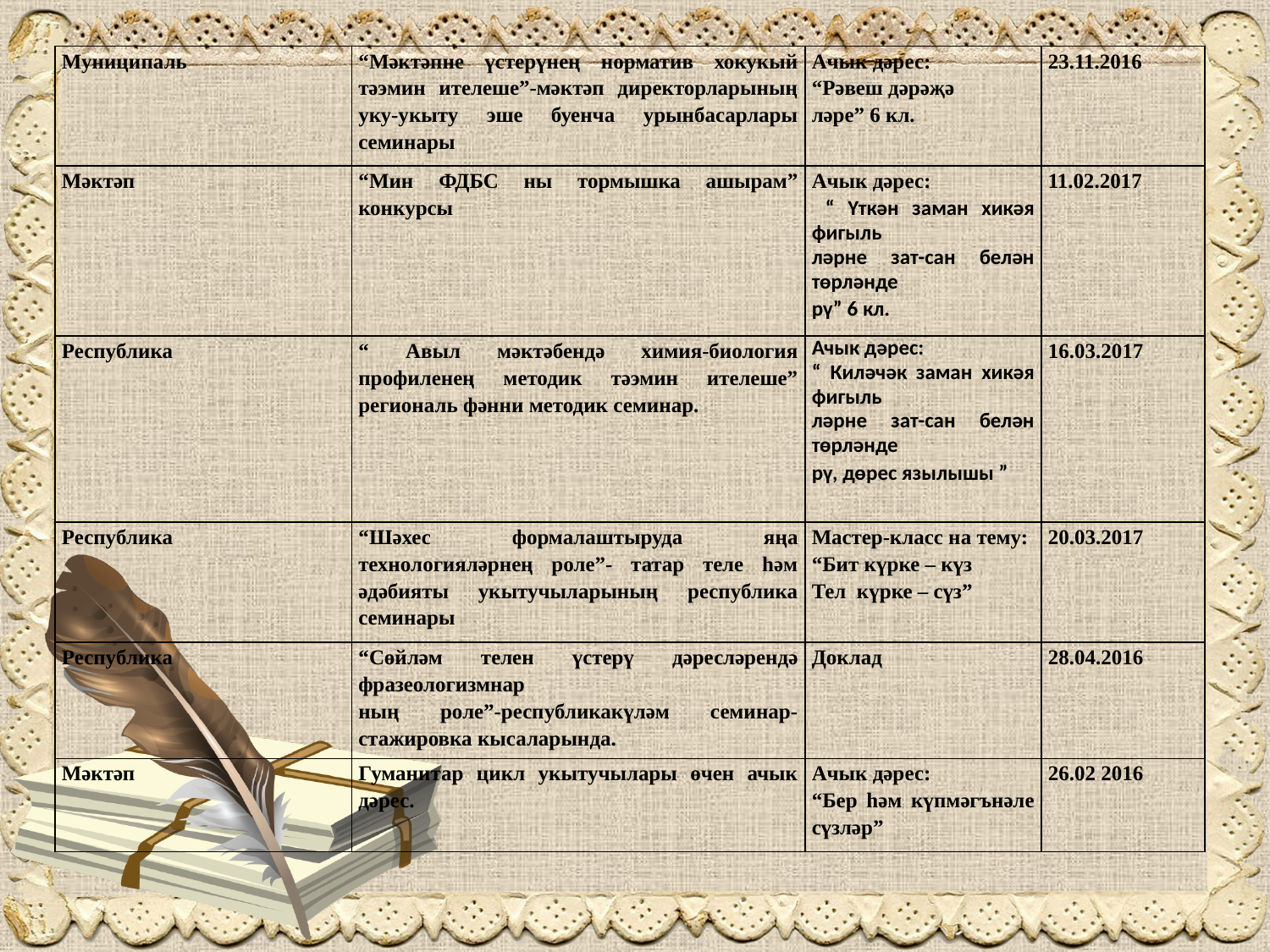

| Муниципаль | “Мәктәпне үстерүнең норматив хокукый тәэмин ителеше”-мәктәп директорларының уку-укыту эше буенча урынбасарлары семинары | Ачык дәрес: “Рәвеш дәрәҗә ләре” 6 кл. | 23.11.2016 |
| --- | --- | --- | --- |
| Мәктәп | “Мин ФДБС ны тормышка ашырам” конкурсы | Ачык дәрес: “ Үткән заман хикәя фигыль ләрне зат-сан белән төрләнде рү” 6 кл. | 11.02.2017 |
| Республика | “ Авыл мәктәбендә химия-биология профиленең методик тәэмин ителеше” региональ фәнни методик семинар. | Ачык дәрес: “ Киләчәк заман хикәя фигыль ләрне зат-сан белән төрләнде рү, дөрес язылышы ” | 16.03.2017 |
| Республика | “Шәхес формалаштыруда яңа технологияләрнең роле”- татар теле һәм әдәбияты укытучыларының республика семинары | Мастер-класс на тему: “Бит күрке – күз Тел күрке – сүз” | 20.03.2017 |
| Республика | “Сөйләм телен үстерү дәресләрендә фразеологизмнар ның роле”-республикакүләм семинар-стажировка кысаларында. | Доклад | 28.04.2016 |
| Мәктәп | Гуманитар цикл укытучылары өчен ачык дәрес. | Ачык дәрес: “Бер һәм күпмәгънәле сүзләр” | 26.02 2016 |